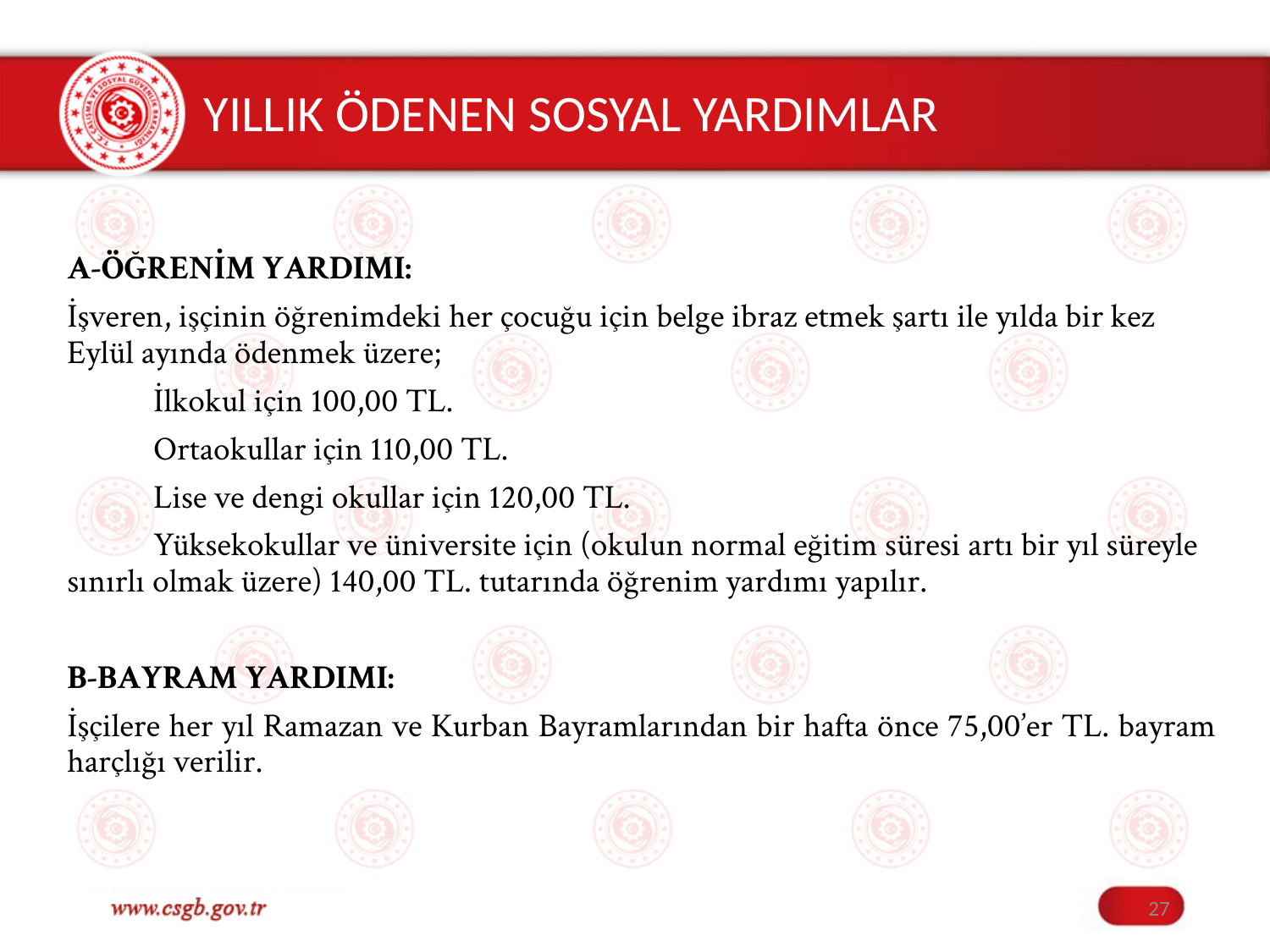

# YILLIK ÖDENEN SOSYAL YARDIMLAR
A-ÖĞRENİM YARDIMI:
İşveren, işçinin öğrenimdeki her çocuğu için belge ibraz etmek şartı ile yılda bir kez Eylül ayında ödenmek üzere;
	İlkokul için 100,00 TL.
	Ortaokullar için 110,00 TL.
	Lise ve dengi okullar için 120,00 TL.
	Yüksekokullar ve üniversite için (okulun normal eğitim süresi artı bir yıl süreyle sınırlı olmak üzere) 140,00 TL. tutarında öğrenim yardımı yapılır.

B-BAYRAM YARDIMI:
İşçilere her yıl Ramazan ve Kurban Bayramlarından bir hafta önce 75,00’er TL. bayram harçlığı verilir.
27